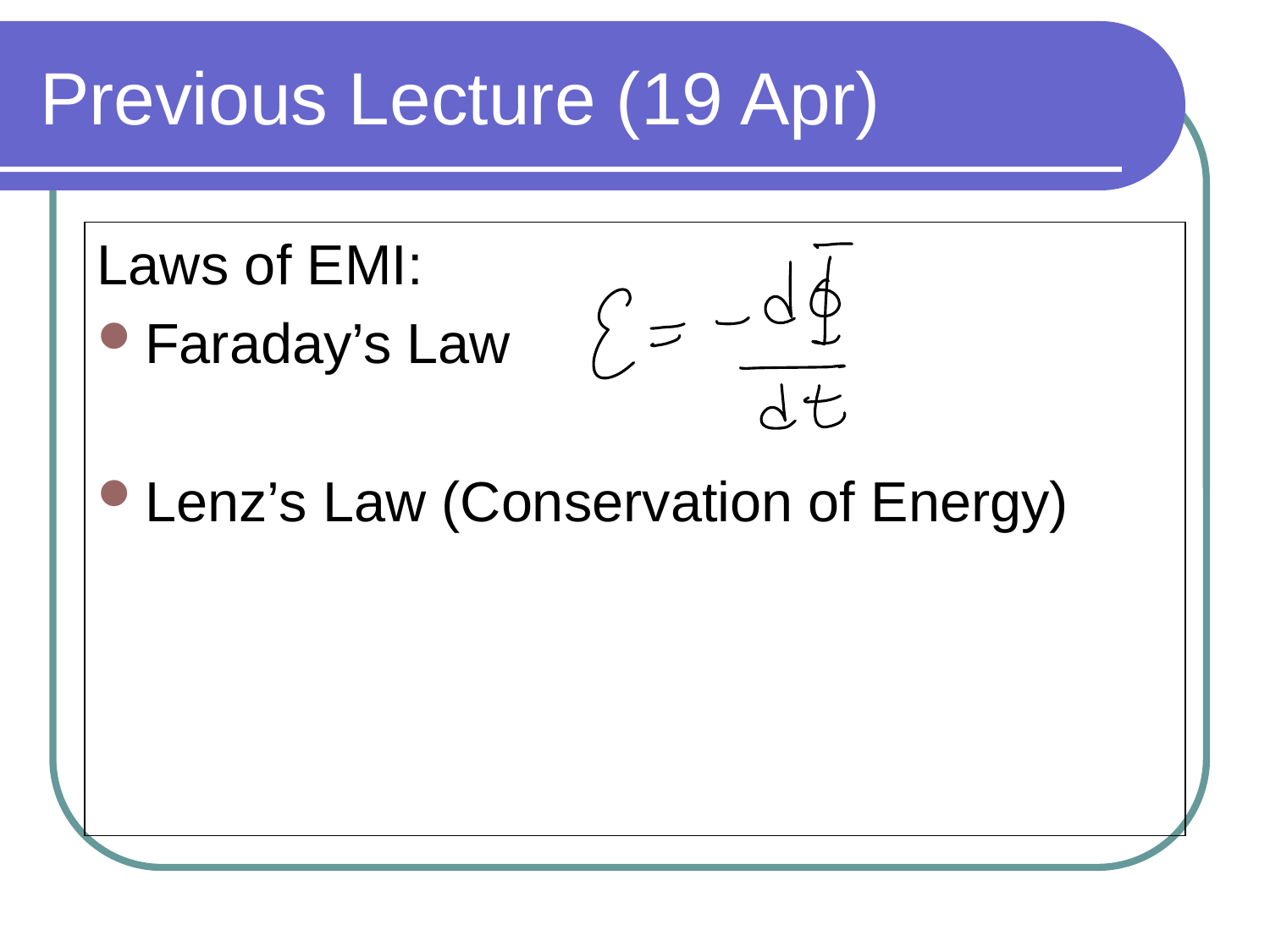

# Previous Lecture (19 Apr)
Laws of EMI:
Faraday’s Law

Lenz’s Law (Conservation of Energy)